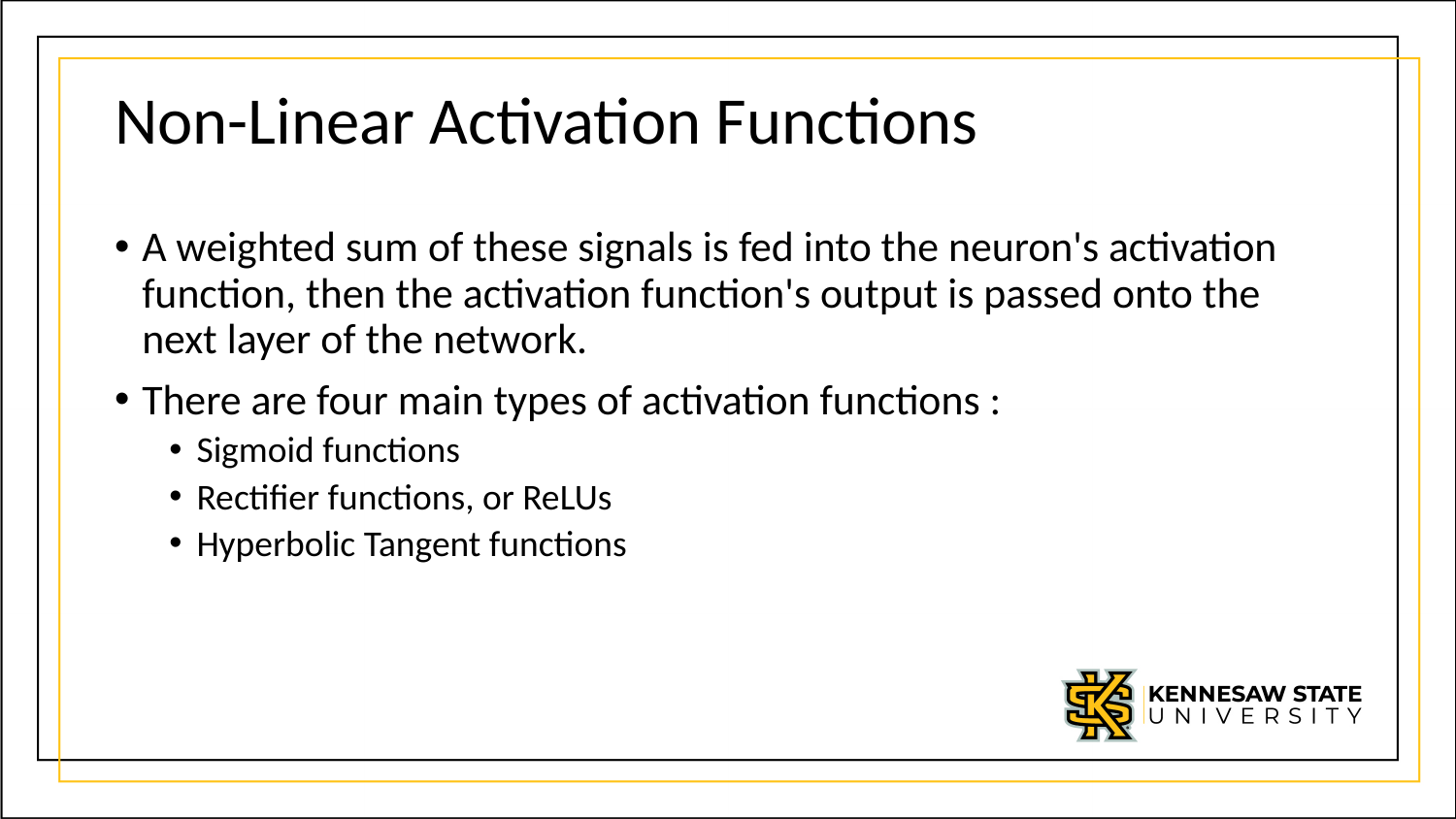

# Non-Linear Activation Functions
A weighted sum of these signals is fed into the neuron's activation function, then the activation function's output is passed onto the next layer of the network.
There are four main types of activation functions :
Sigmoid functions
Rectifier functions, or ReLUs
Hyperbolic Tangent functions